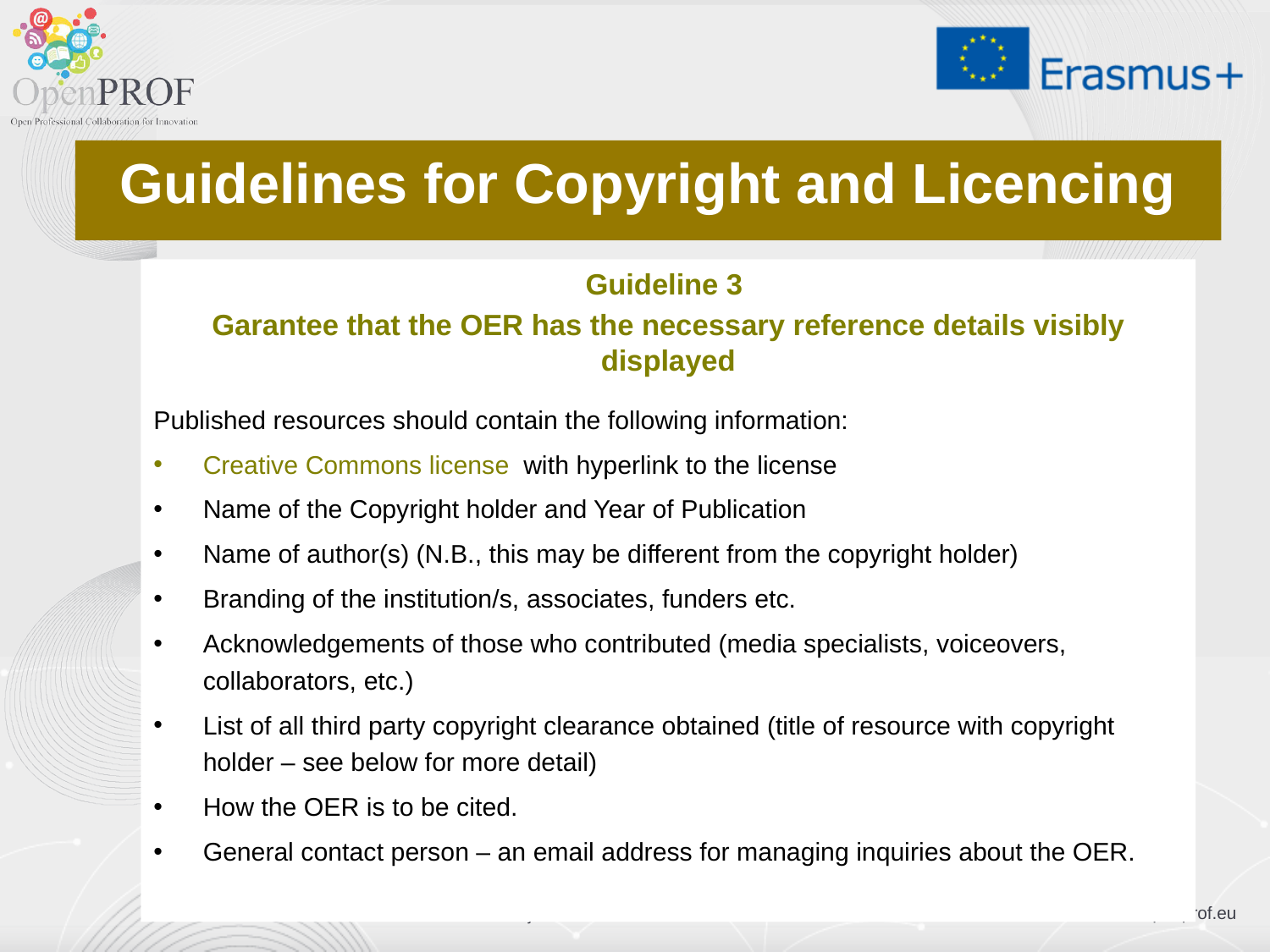

Guidelines for Copyright and Licencing
Guideline 3
Garantee that the OER has the necessary reference details visibly displayed

Published resources should contain the following information:
Creative Commons license  with hyperlink to the license
Name of the Copyright holder and Year of Publication
Name of author(s) (N.B., this may be different from the copyright holder)
Branding of the institution/s, associates, funders etc.
Acknowledgements of those who contributed (media specialists, voiceovers, collaborators, etc.)
List of all third party copyright clearance obtained (title of resource with copyright holder – see below for more detail)
How the OER is to be cited.
General contact person – an email address for managing inquiries about the OER.